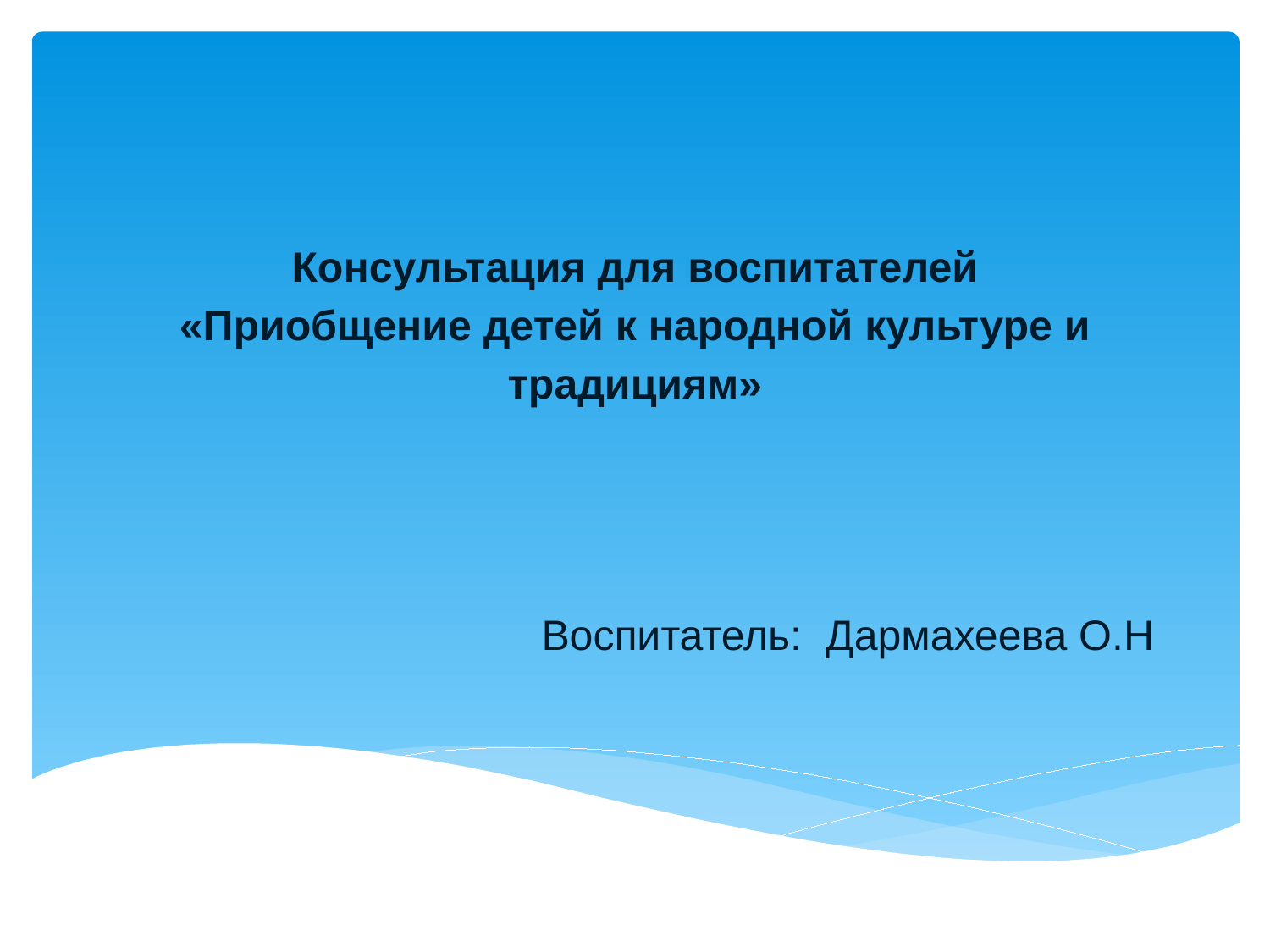

# Консультация для воспитателей «Приобщение детей к народной культуре и традициям»
Воспитатель:  Дармахеева О.Н